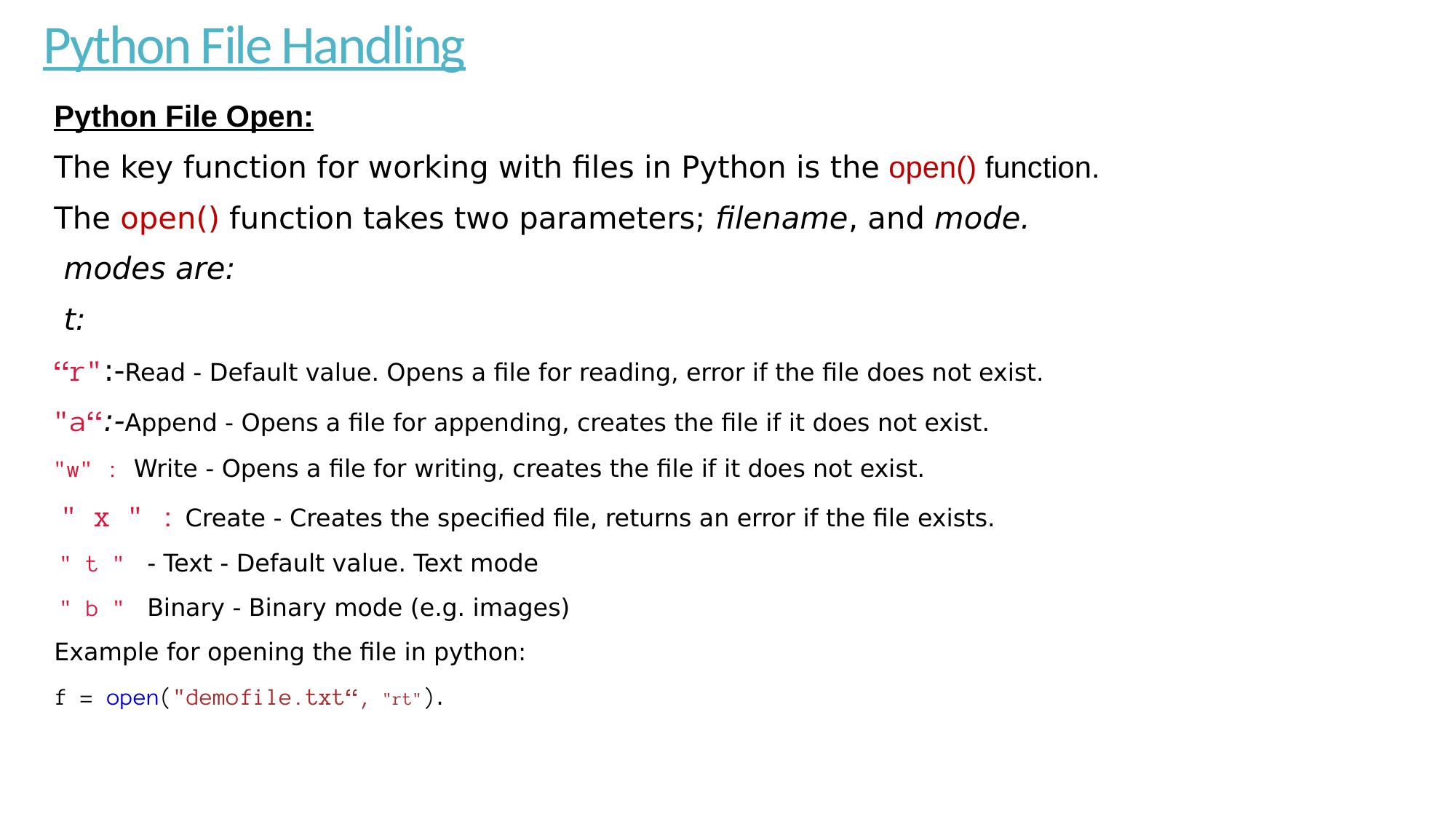

# Python File Handling
Python File Open:
The key function for working with files in Python is the open() function.
The open() function takes two parameters; filename, and mode.
 modes are:
 t:
“r":-Read - Default value. Opens a file for reading, error if the file does not exist.
"a“:-Append - Opens a file for appending, creates the file if it does not exist.
"w" : Write - Opens a file for writing, creates the file if it does not exist.
 " x " : Create - Creates the specified file, returns an error if the file exists.
 " t "  - Text - Default value. Text mode
 " b "  Binary - Binary mode (e.g. images)
Example for opening the file in python:
f = open("demofile.txt“, "rt").